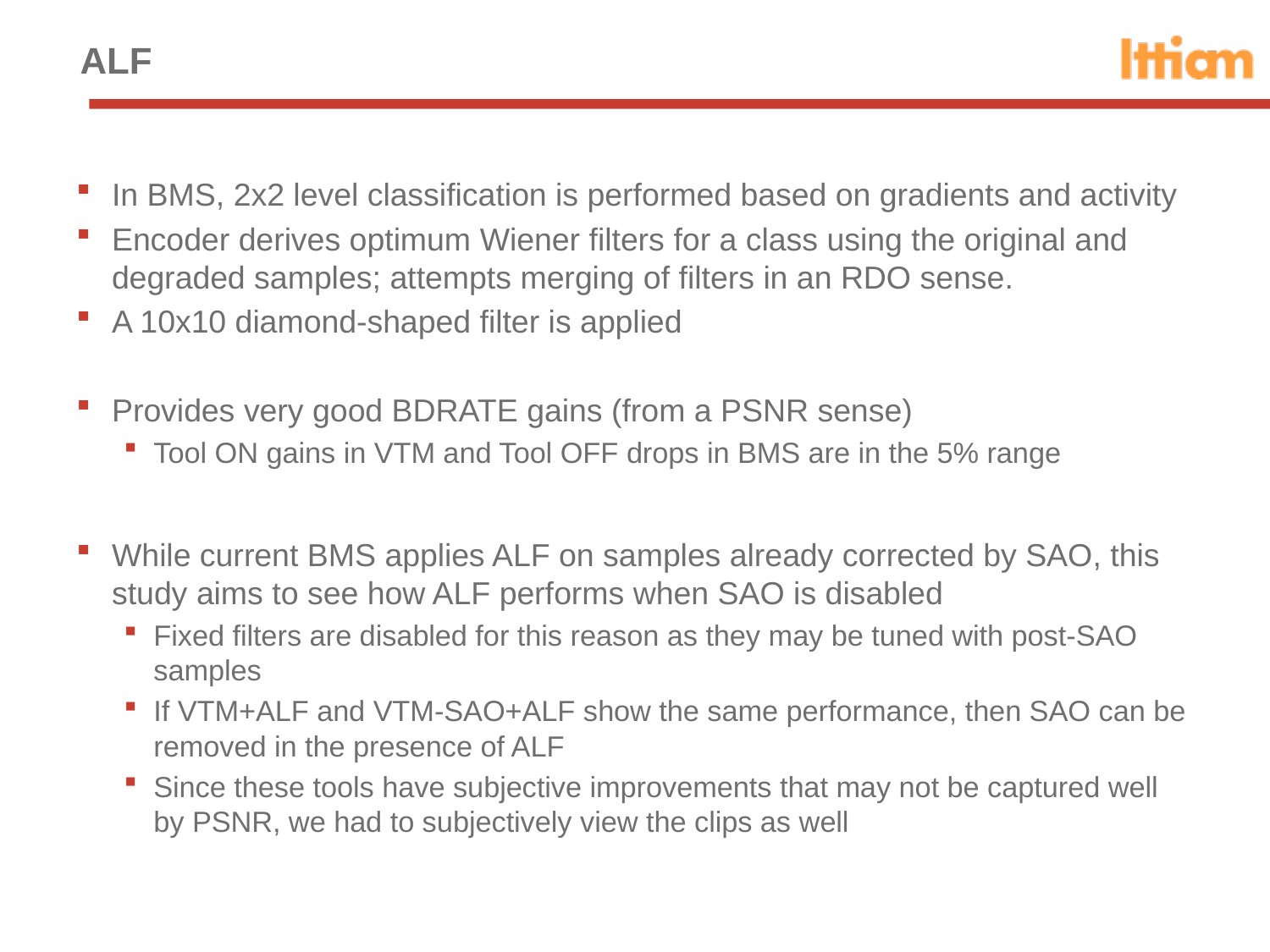

# ALF
In BMS, 2x2 level classification is performed based on gradients and activity
Encoder derives optimum Wiener filters for a class using the original and degraded samples; attempts merging of filters in an RDO sense.
A 10x10 diamond-shaped filter is applied

Provides very good BDRATE gains (from a PSNR sense)
Tool ON gains in VTM and Tool OFF drops in BMS are in the 5% range

While current BMS applies ALF on samples already corrected by SAO, this study aims to see how ALF performs when SAO is disabled
Fixed filters are disabled for this reason as they may be tuned with post-SAO samples
If VTM+ALF and VTM-SAO+ALF show the same performance, then SAO can be removed in the presence of ALF
Since these tools have subjective improvements that may not be captured well by PSNR, we had to subjectively view the clips as well